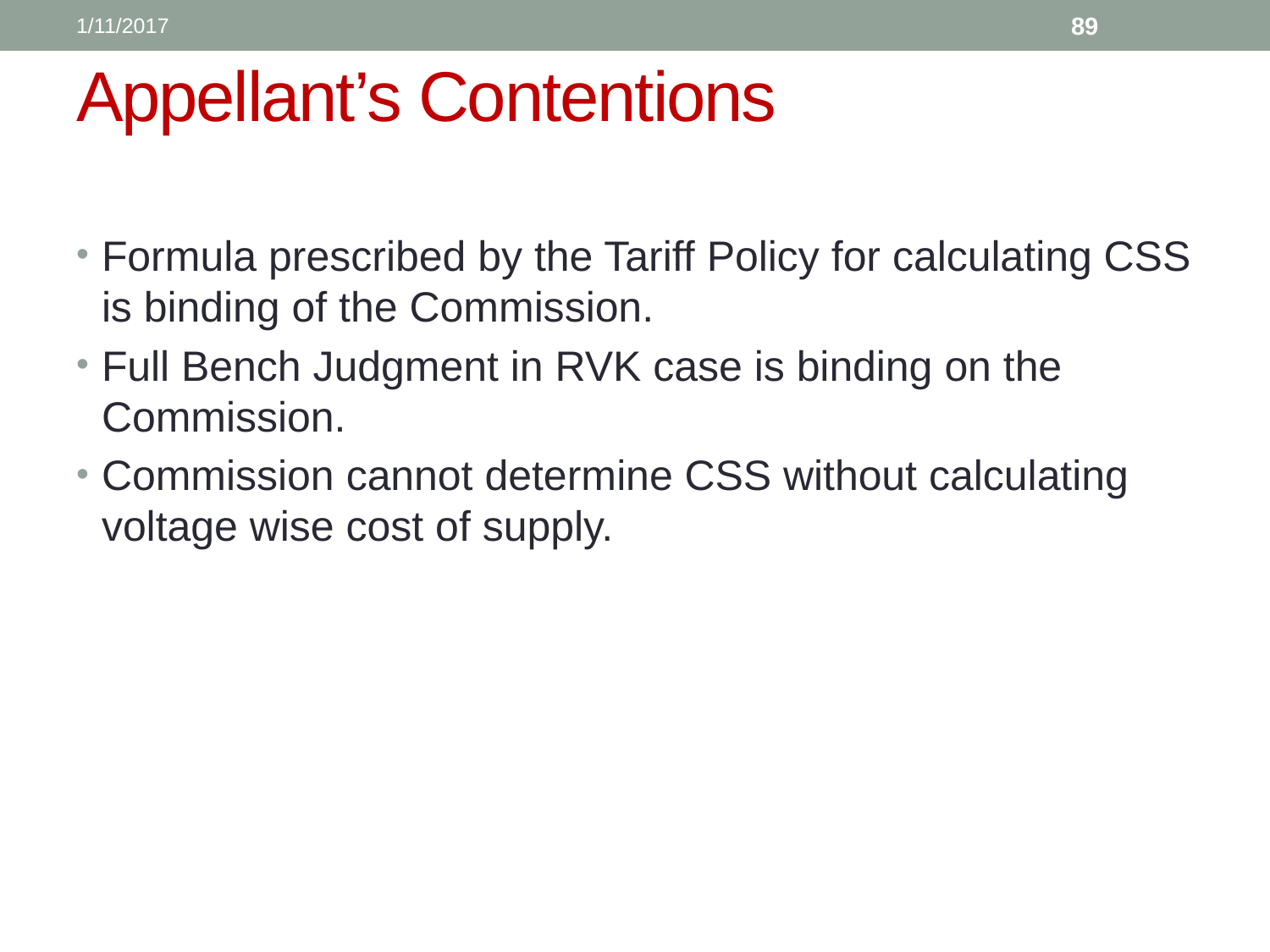

1/11/2017
89
# Appellant’s Contentions
Formula prescribed by the Tariff Policy for calculating CSS is binding of the Commission.
Full Bench Judgment in RVK case is binding on the Commission.
Commission cannot determine CSS without calculating voltage wise cost of supply.